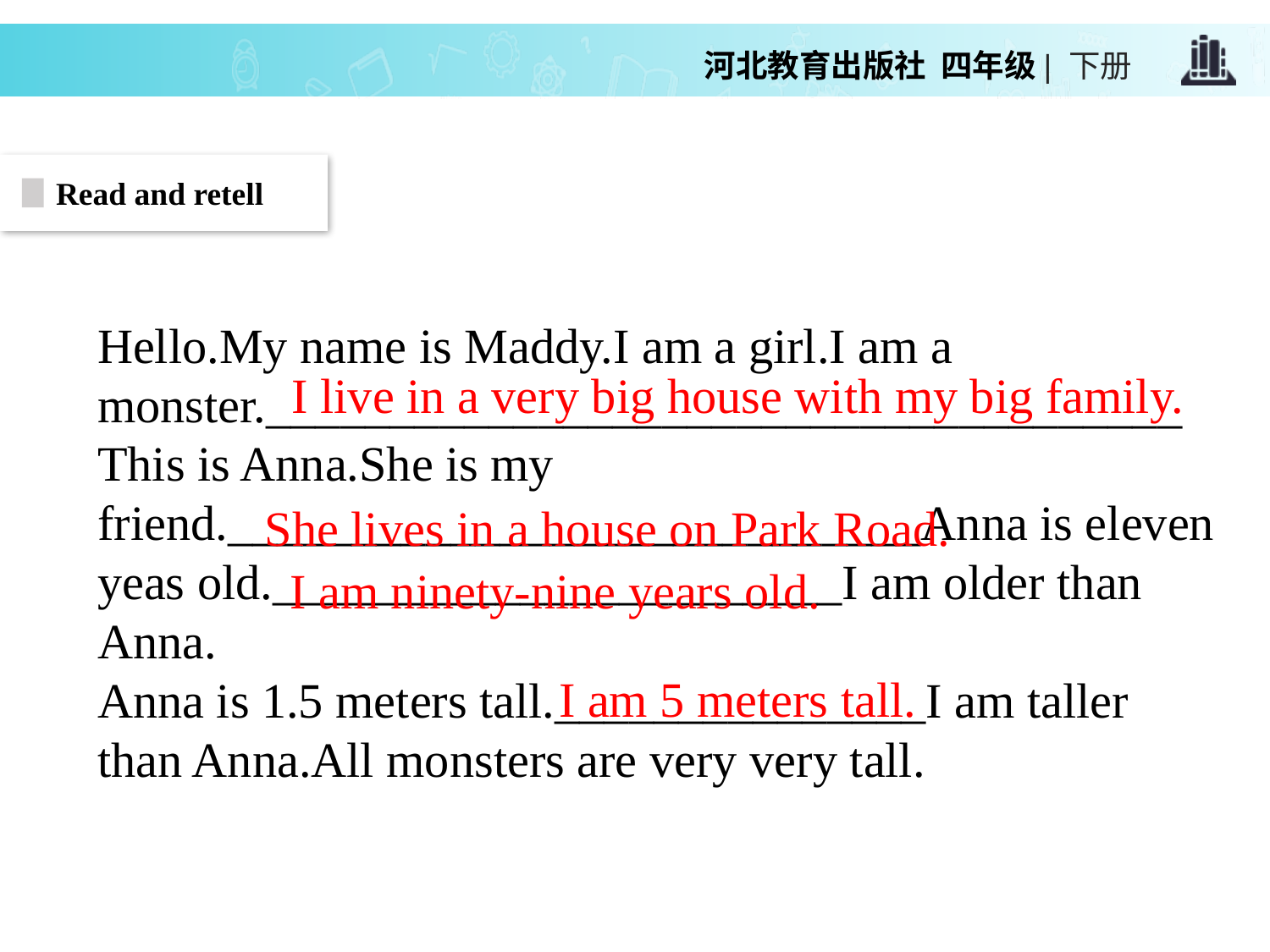

Read and retell

Hello.My name is Maddy.I am a girl.I am a monster._____________________________________
This is Anna.She is my friend.____________________________Anna is eleven yeas old._______________________I am older than Anna.
Anna is 1.5 meters tall._______________I am taller than Anna.All monsters are very very tall.
I live in a very big house with my big family.
She lives in a house on Park Road.
I am ninety-nine years old.
I am 5 meters tall.